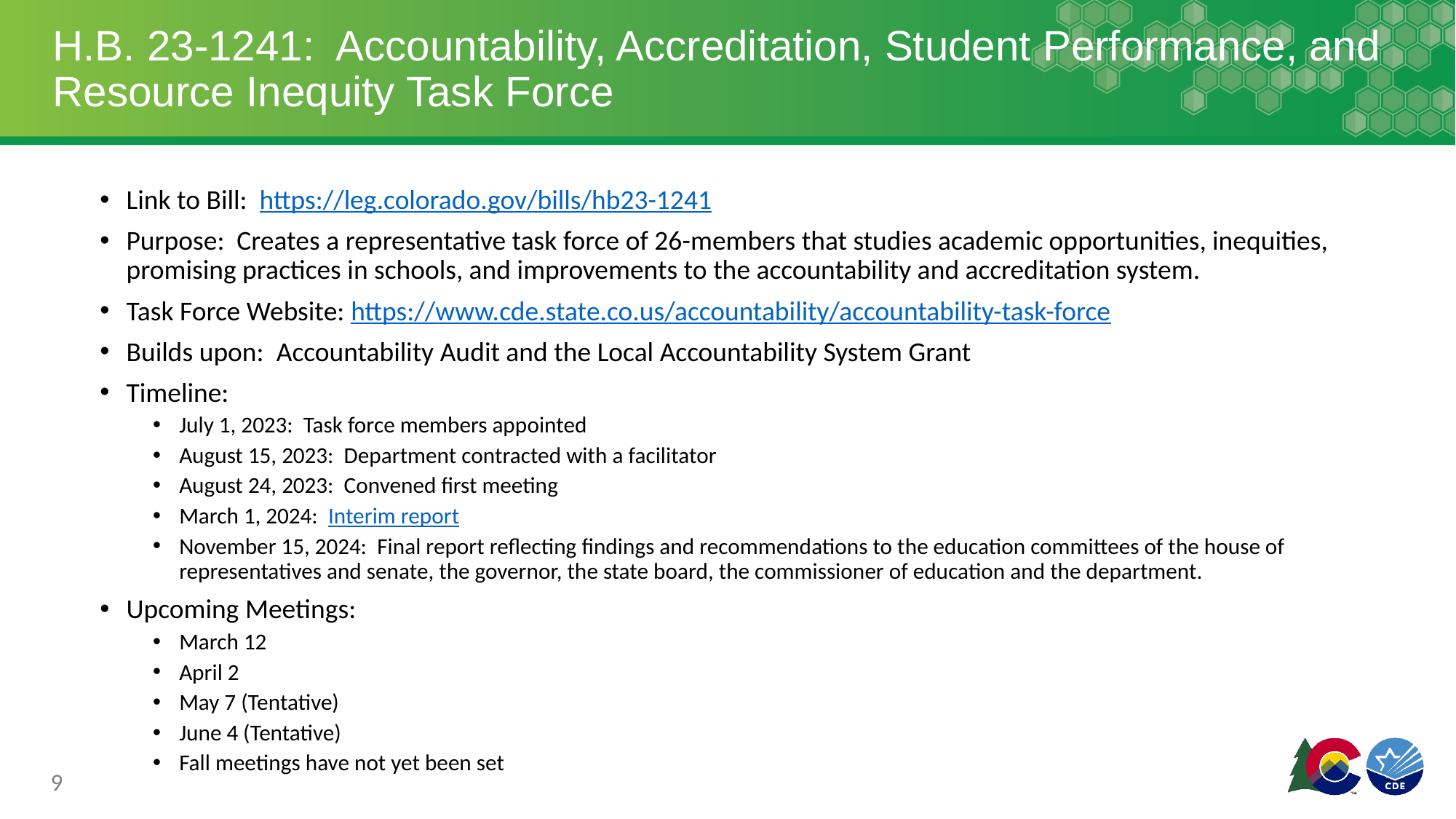

# H.B. 23-1241:  Accountability, Accreditation, Student Performance, and Resource Inequity Task Force
Link to Bill:  https://leg.colorado.gov/bills/hb23-1241
Purpose:  Creates a representative task force of 26-members that studies academic opportunities, inequities, promising practices in schools, and improvements to the accountability and accreditation system.
Task Force Website: https://www.cde.state.co.us/accountability/accountability-task-force
Builds upon:  Accountability Audit and the Local Accountability System Grant
Timeline:
July 1, 2023:  Task force members appointed
August 15, 2023:  Department contracted with a facilitator
August 24, 2023:  Convened first meeting
March 1, 2024:  Interim report
November 15, 2024:  Final report reflecting findings and recommendations to the education committees of the house of representatives and senate, the governor, the state board, the commissioner of education and the department.
Upcoming Meetings:
March 12
April 2
May 7 (Tentative)
June 4 (Tentative)
Fall meetings have not yet been set
9